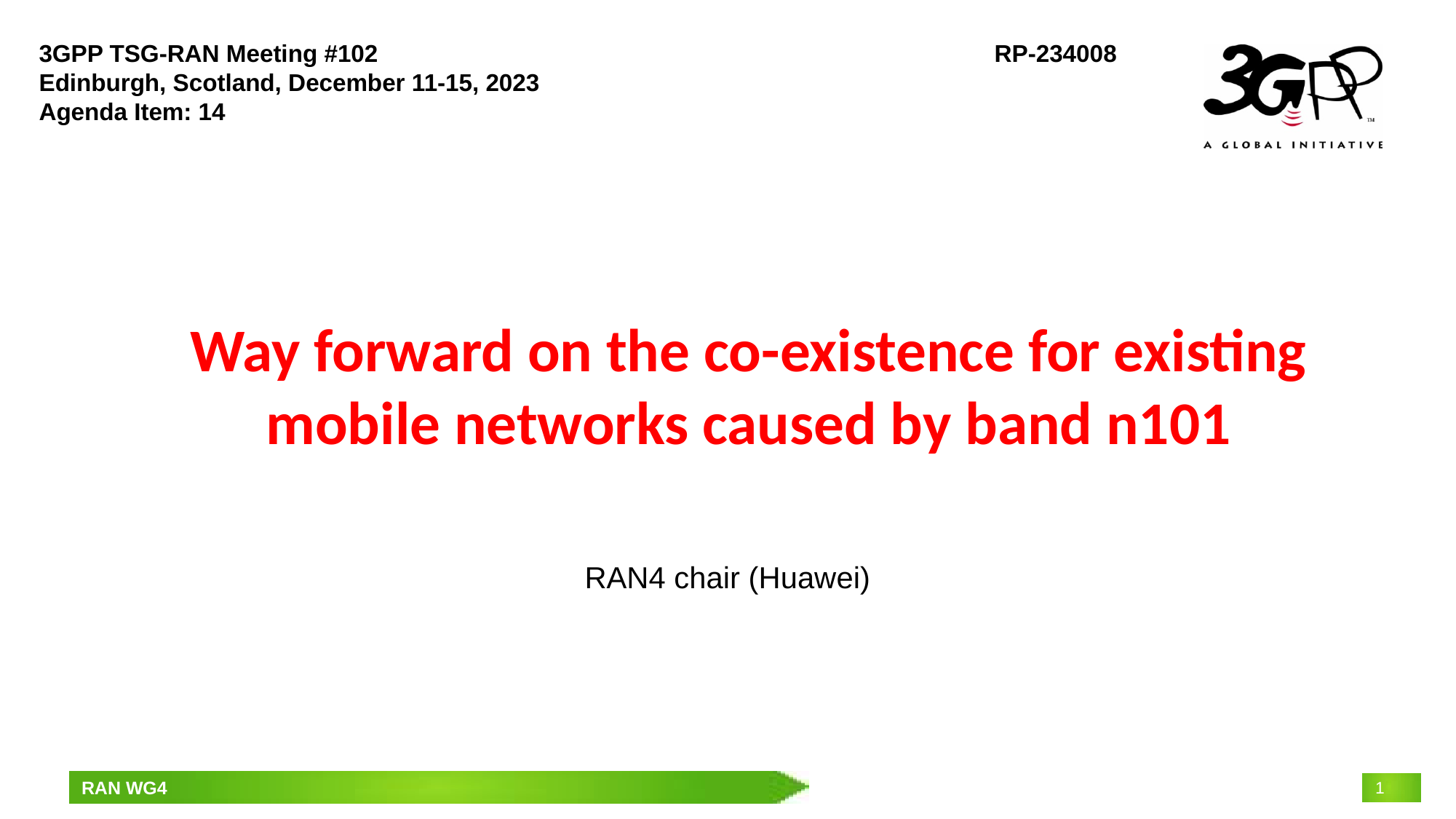

3GPP TSG-RAN Meeting #102
Edinburgh, Scotland, December 11-15, 2023
Agenda Item: 14
RP-234008
# Way forward on the co-existence for existing mobile networks caused by band n101
RAN4 chair (Huawei)